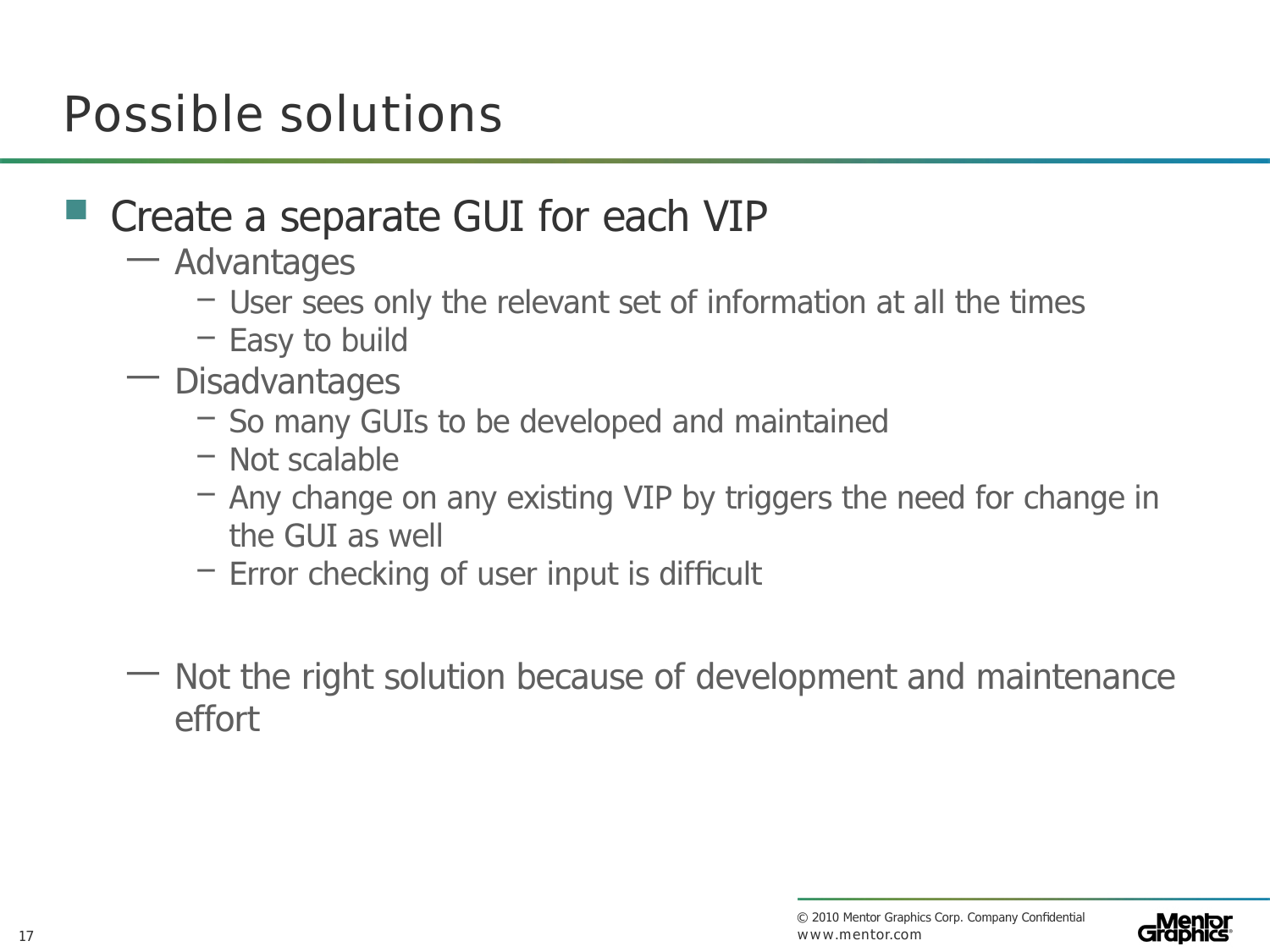

# Possible solutions
Create a separate GUI for each VIP
Advantages
User sees only the relevant set of information at all the times
Easy to build
Disadvantages
So many GUIs to be developed and maintained
Not scalable
Any change on any existing VIP by triggers the need for change in the GUI as well
Error checking of user input is difficult

Not the right solution because of development and maintenance effort

17